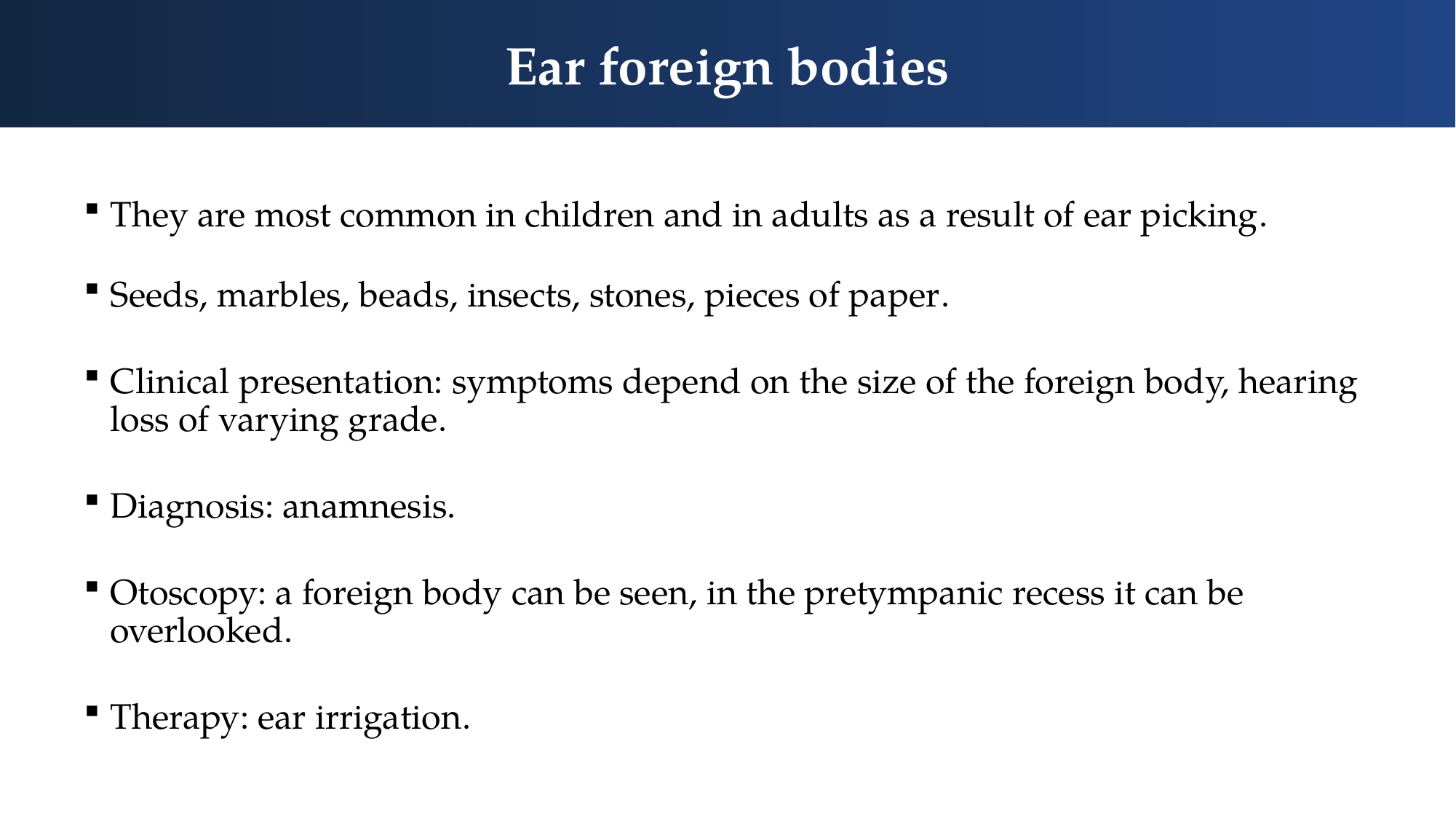

Ear foreign bodies
They are most common in children and in adults as a result of ear picking.

Seeds, marbles, beads, insects, stones, pieces of paper.

Clinical presentation: symptoms depend on the size of the foreign body, hearing loss of varying grade.

Diagnosis: anamnesis.

Otoscopy: a foreign body can be seen, in the pretympanic recess it can be overlooked.

Therapy: ear irrigation.